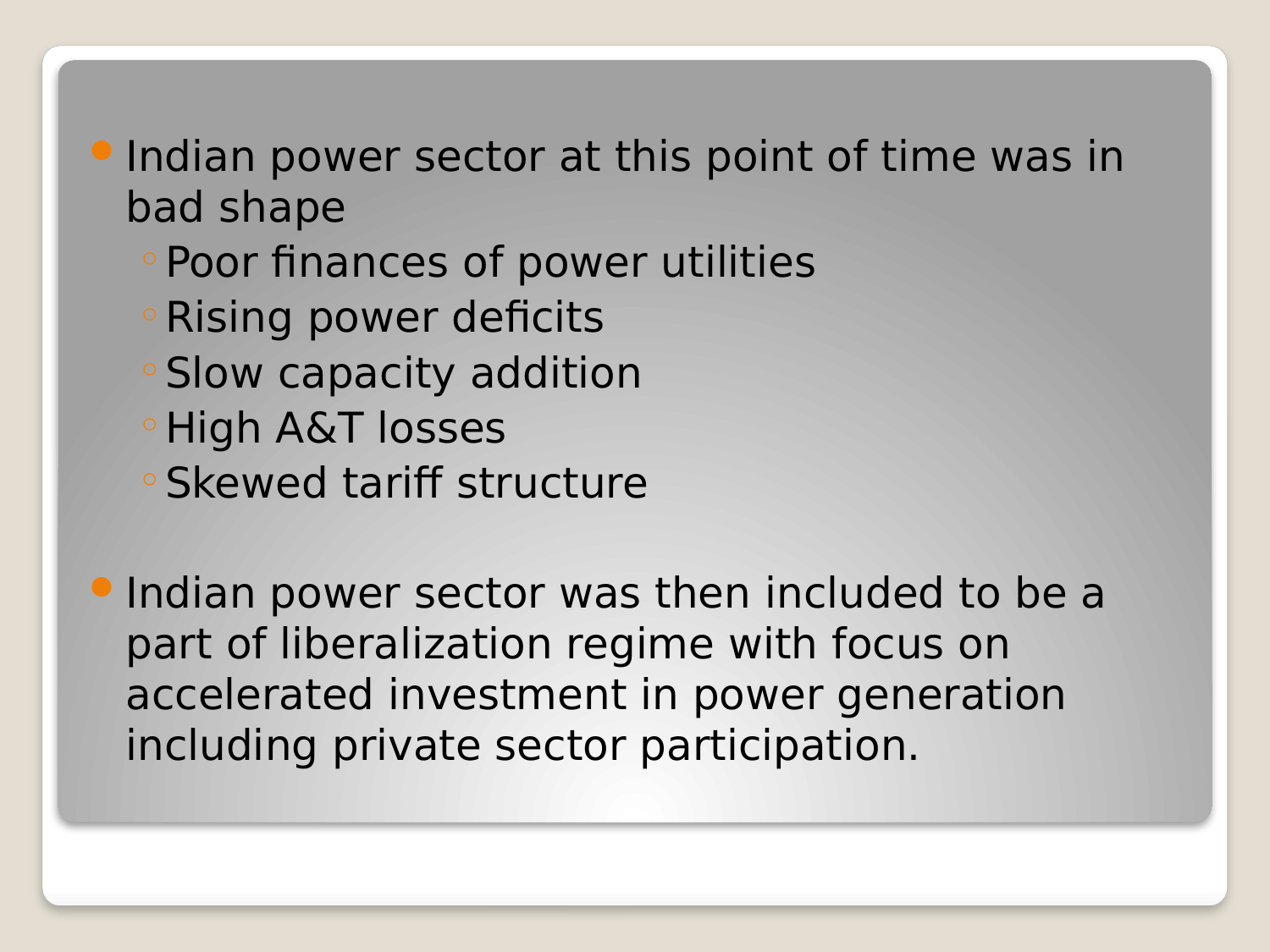

Indian power sector at this point of time was in bad shape
Poor finances of power utilities
Rising power deficits
Slow capacity addition
High A&T losses
Skewed tariff structure

Indian power sector was then included to be a part of liberalization regime with focus on accelerated investment in power generation including private sector participation.